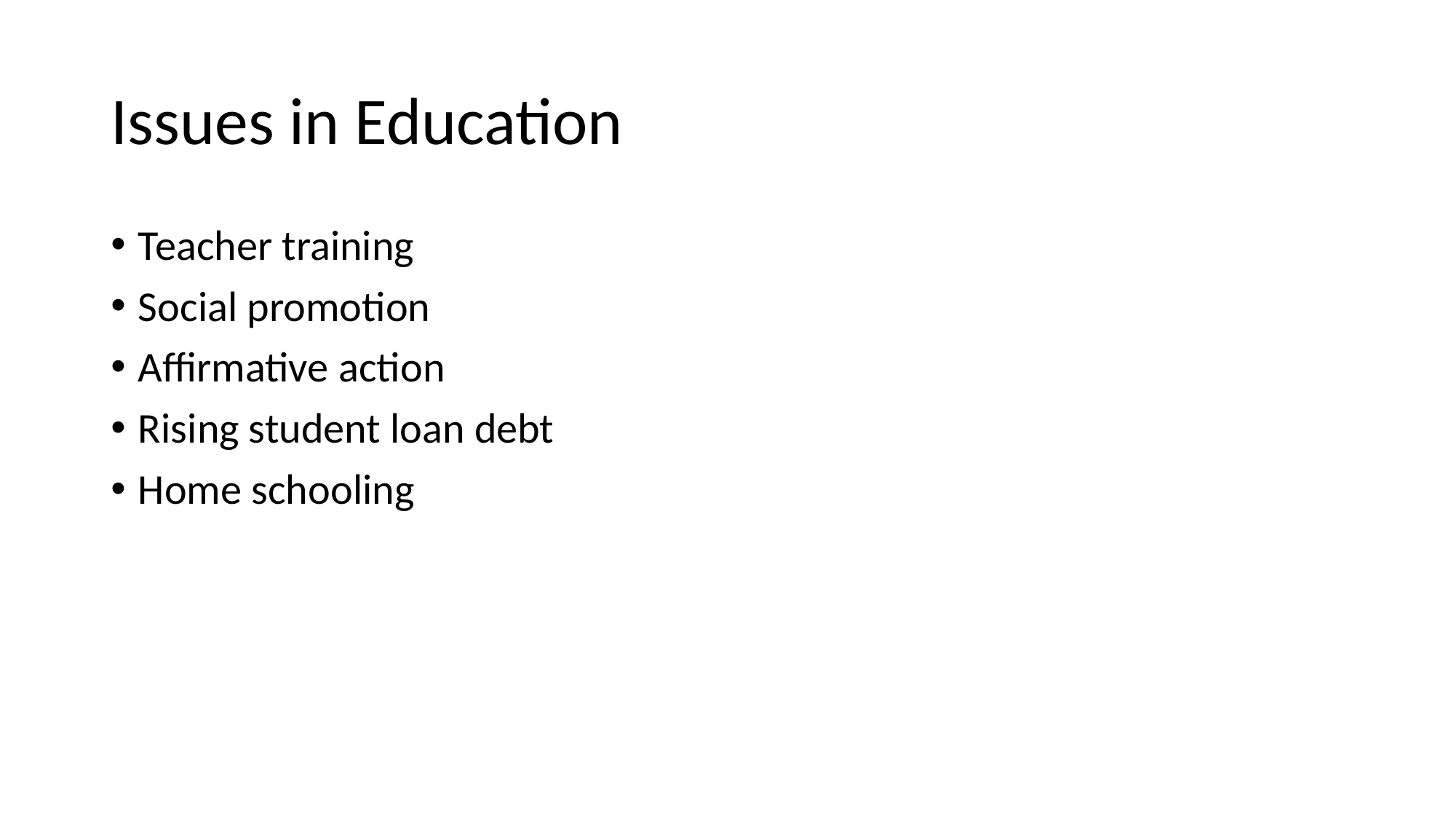

# Issues in Education
Teacher training
Social promotion
Affirmative action
Rising student loan debt
Home schooling